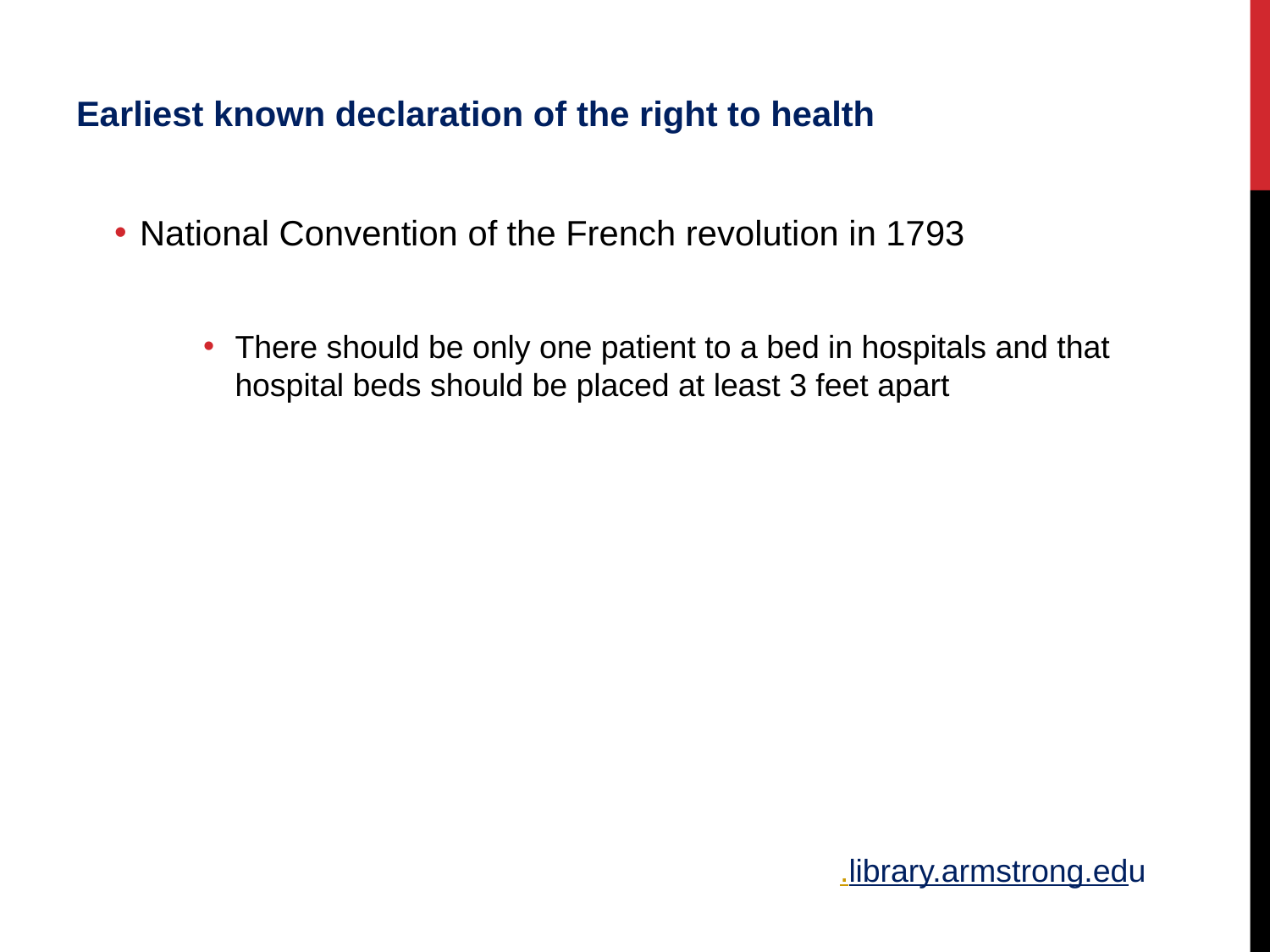

Earliest known declaration of the right to health

National Convention of the French revolution in 1793

There should be only one patient to a bed in hospitals and that hospital beds should be placed at least 3 feet apart

.library.armstrong.edu